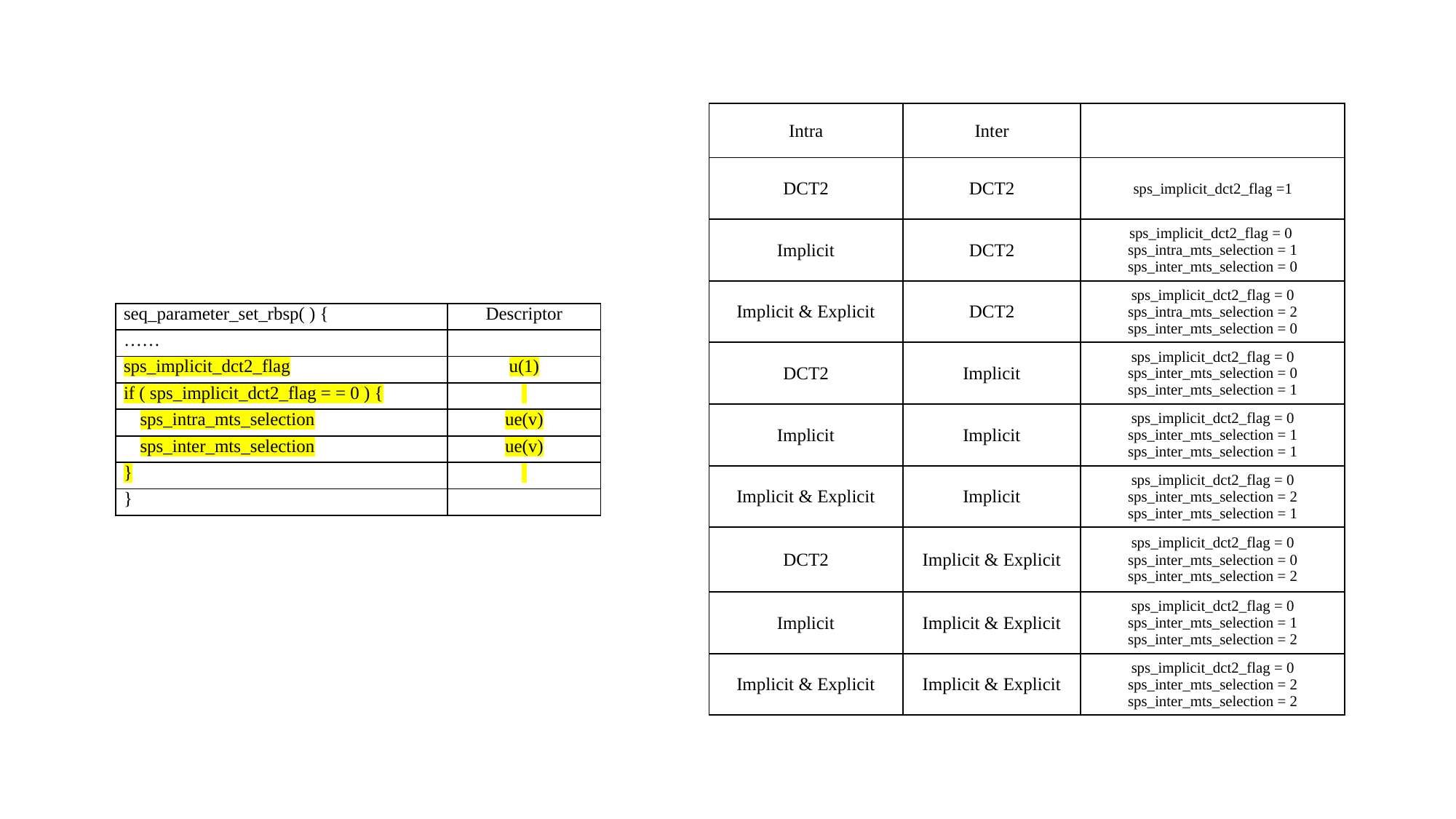

| Intra | Inter |  |
| --- | --- | --- |
| DCT2 | DCT2 | sps\_implicit\_dct2\_flag =1 |
| Implicit | DCT2 | sps\_implicit\_dct2\_flag = 0 sps\_intra\_mts\_selection = 1 sps\_inter\_mts\_selection = 0 |
| Implicit & Explicit | DCT2 | sps\_implicit\_dct2\_flag = 0 sps\_intra\_mts\_selection = 2 sps\_inter\_mts\_selection = 0 |
| DCT2 | Implicit | sps\_implicit\_dct2\_flag = 0 sps\_inter\_mts\_selection = 0 sps\_inter\_mts\_selection = 1 |
| Implicit | Implicit | sps\_implicit\_dct2\_flag = 0 sps\_inter\_mts\_selection = 1 sps\_inter\_mts\_selection = 1 |
| Implicit & Explicit | Implicit | sps\_implicit\_dct2\_flag = 0 sps\_inter\_mts\_selection = 2 sps\_inter\_mts\_selection = 1 |
| DCT2 | Implicit & Explicit | sps\_implicit\_dct2\_flag = 0 sps\_inter\_mts\_selection = 0 sps\_inter\_mts\_selection = 2 |
| Implicit | Implicit & Explicit | sps\_implicit\_dct2\_flag = 0 sps\_inter\_mts\_selection = 1 sps\_inter\_mts\_selection = 2 |
| Implicit & Explicit | Implicit & Explicit | sps\_implicit\_dct2\_flag = 0 sps\_inter\_mts\_selection = 2 sps\_inter\_mts\_selection = 2 |
| seq\_parameter\_set\_rbsp( ) { | Descriptor |
| --- | --- |
| …… |  |
| sps\_implicit\_dct2\_flag | u(1) |
| if ( sps\_implicit\_dct2\_flag = = 0 ) { |  |
| sps\_intra\_mts\_selection | ue(v) |
| sps\_inter\_mts\_selection | ue(v) |
| } |  |
| } |  |